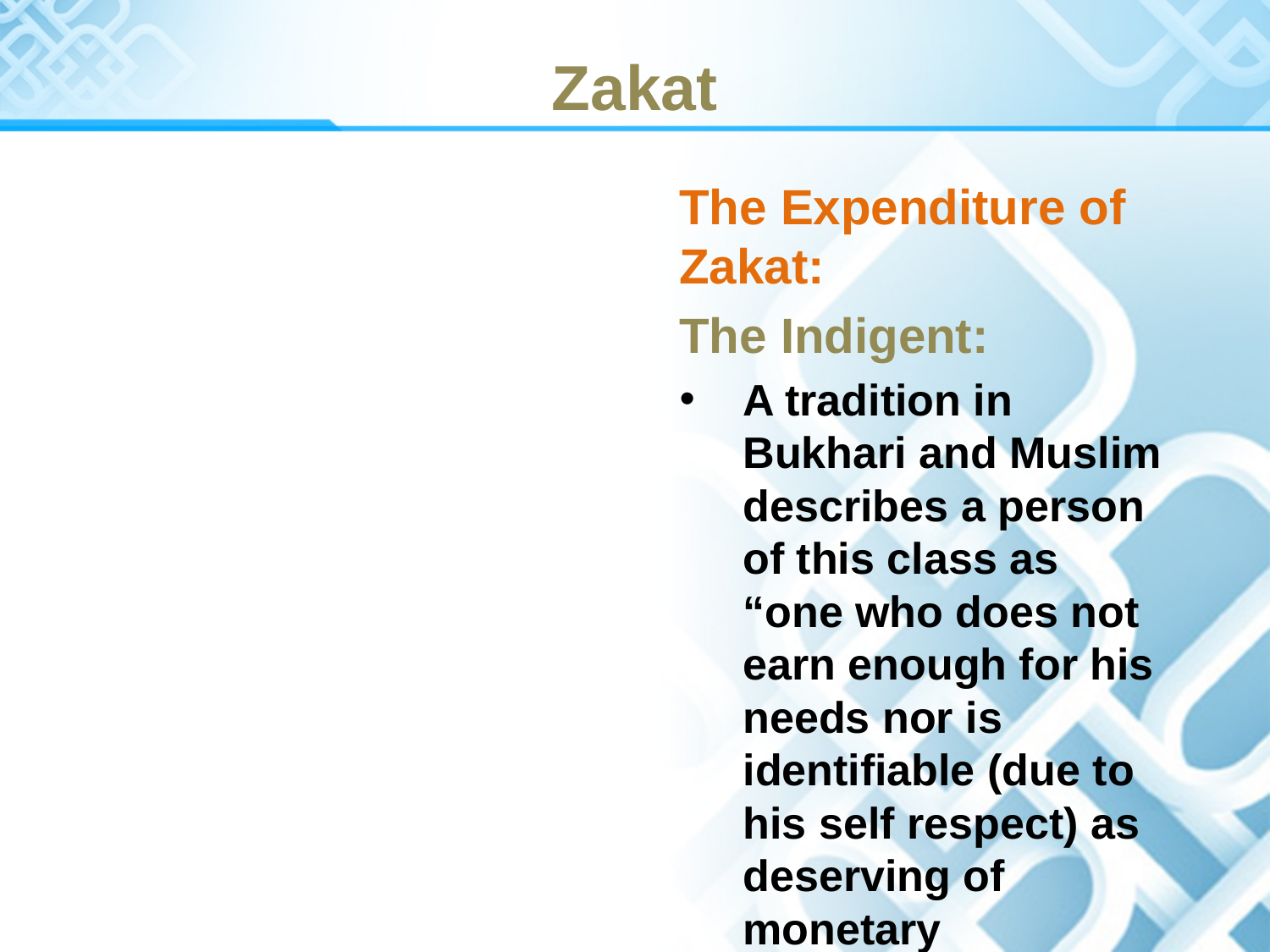

Zakat
The Expenditure of Zakat:
The Indigent:
A tradition in Bukhari and Muslim describes a person of this class as “one who does not earn enough for his needs nor is identifiable (due to his self respect) as deserving of monetary assistance nor does he beg from the people”.